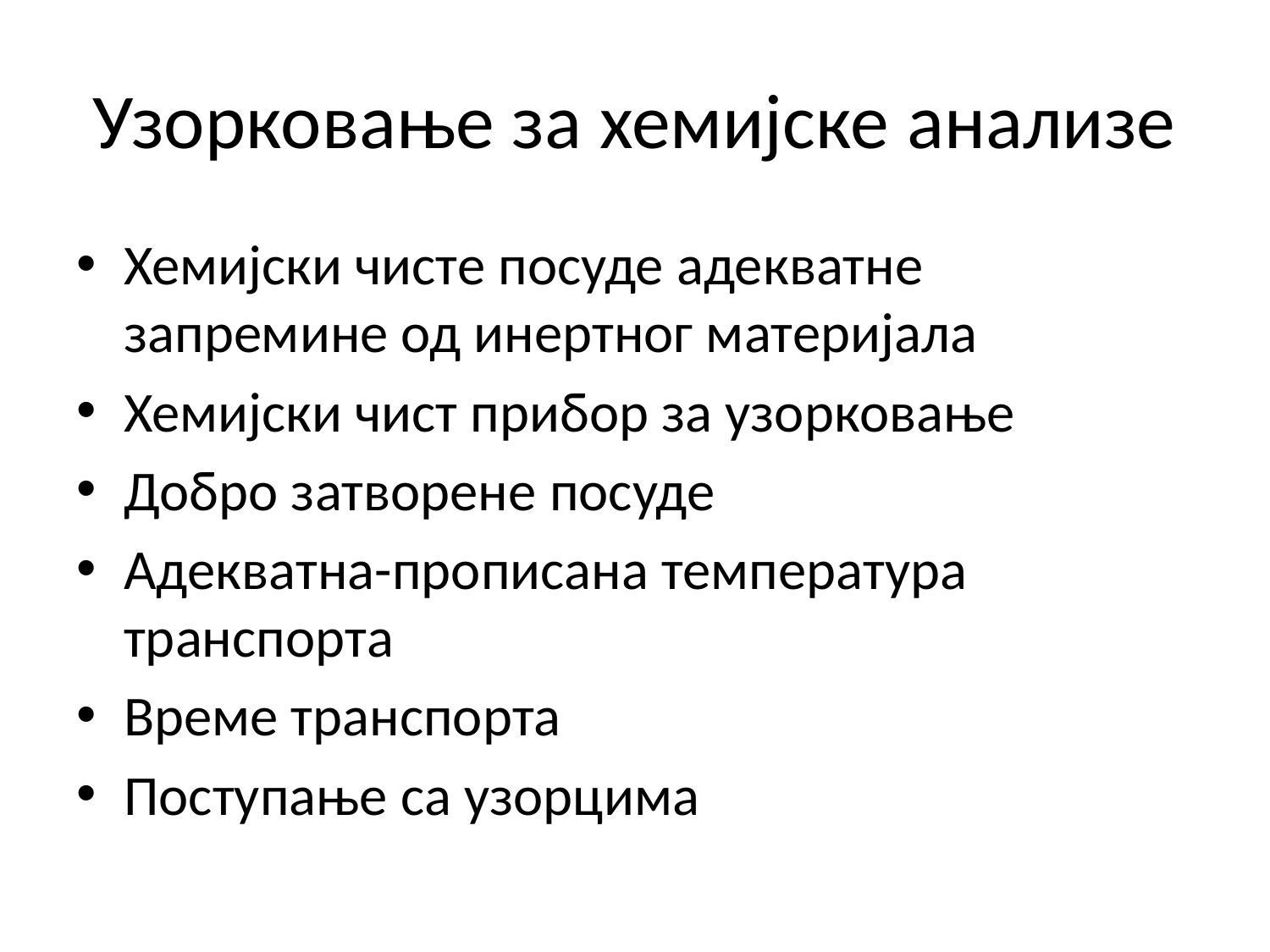

# Узорковање за хемијске анализе
Хемијски чисте посуде адекватне запремине од инертног материјала
Хемијски чист прибор за узорковање
Добро затворене посуде
Адекватна-прописана температура транспорта
Време транспорта
Поступање са узорцима